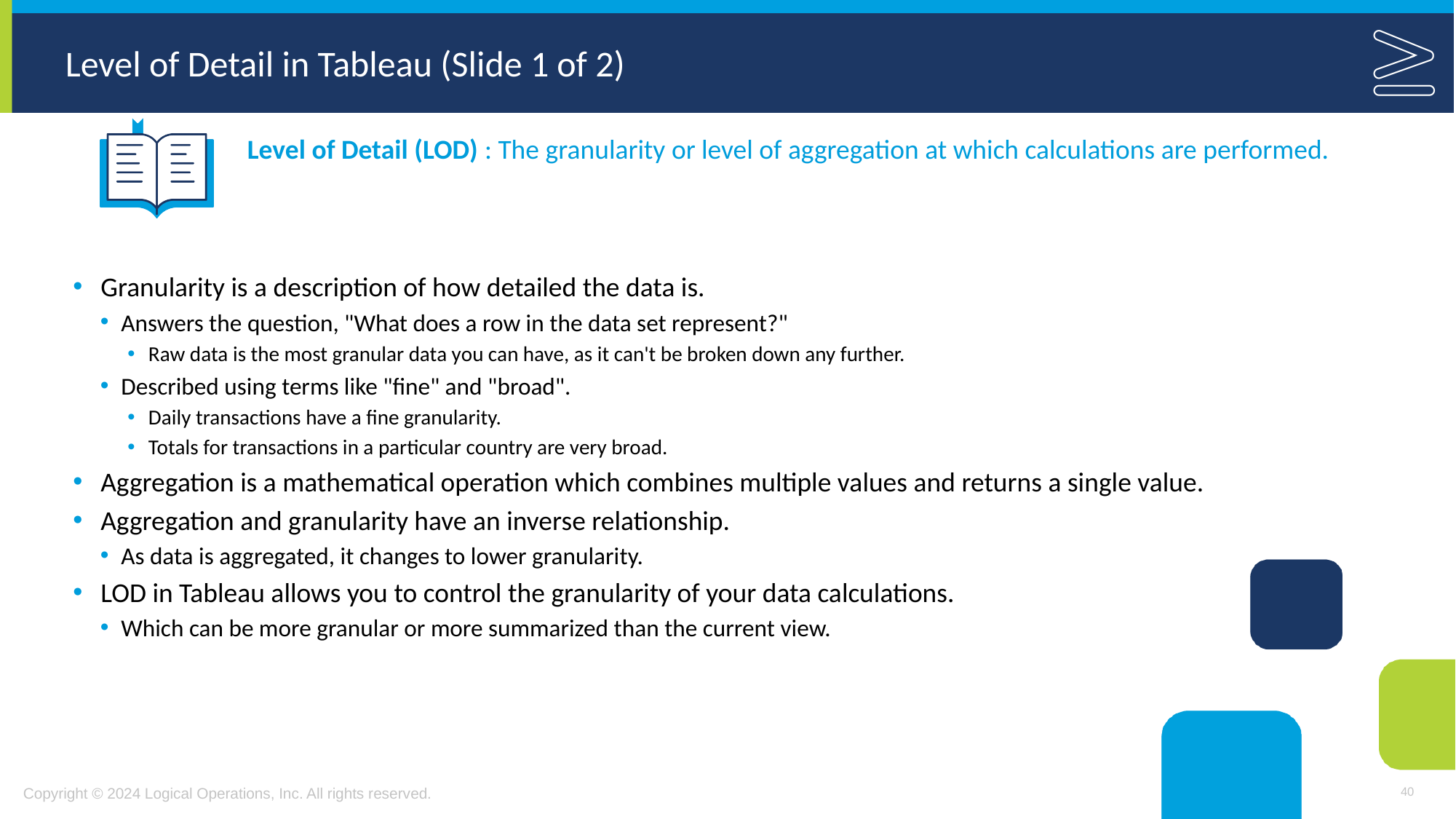

# Level of Detail in Tableau (Slide 1 of 2)
Level of Detail (LOD) : The granularity or level of aggregation at which calculations are performed.
Granularity is a description of how detailed the data is.
Answers the question, "What does a row in the data set represent?"
Raw data is the most granular data you can have, as it can't be broken down any further.
Described using terms like "fine" and "broad".
Daily transactions have a fine granularity.
Totals for transactions in a particular country are very broad.
Aggregation is a mathematical operation which combines multiple values and returns a single value.
Aggregation and granularity have an inverse relationship.
As data is aggregated, it changes to lower granularity.
LOD in Tableau allows you to control the granularity of your data calculations.
Which can be more granular or more summarized than the current view.

40